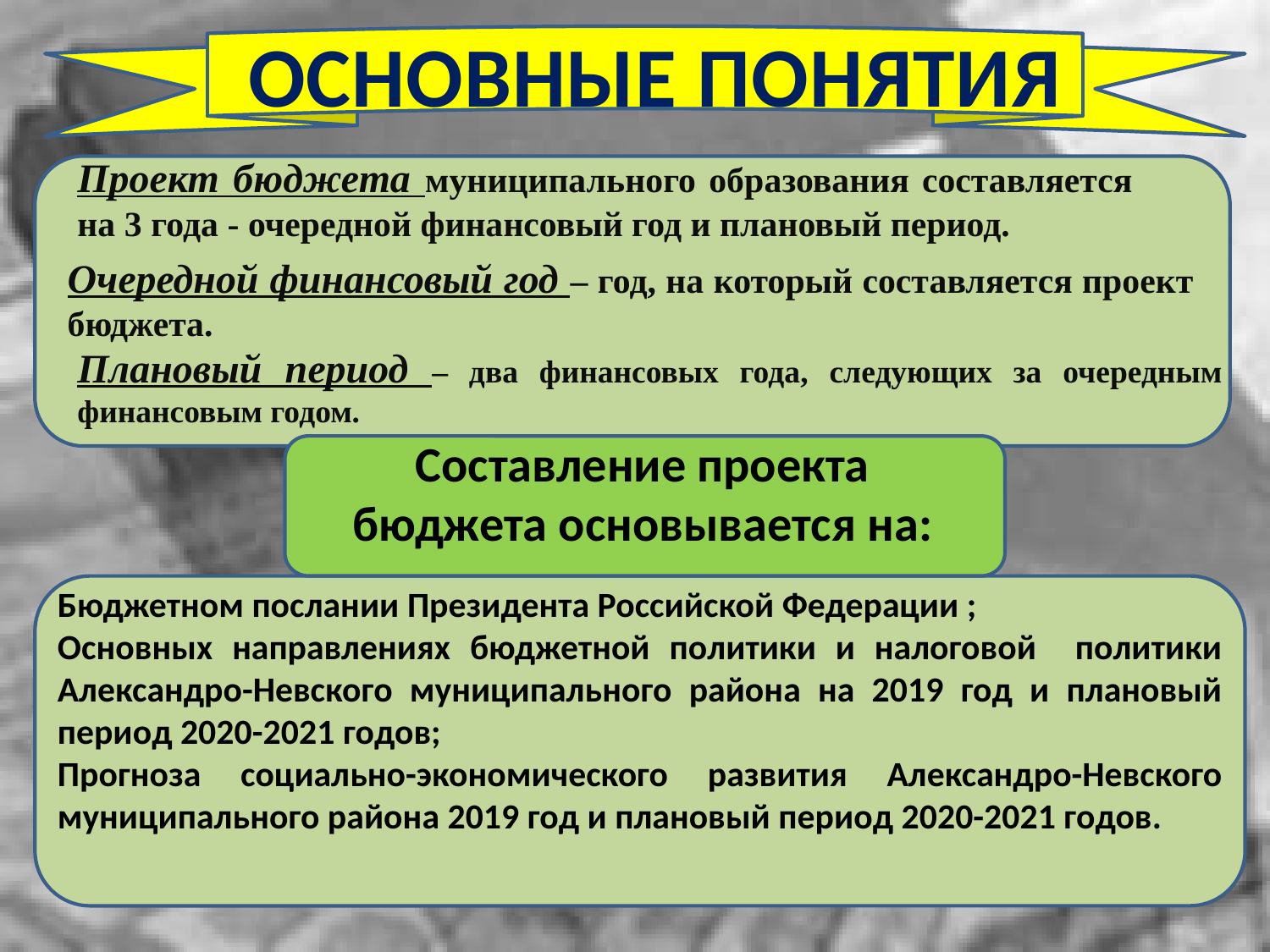

ОСНОВНЫЕ ПОНЯТИЯ

Проект бюджета муниципального образования составляется на 3 года - очередной финансовый год и плановый период.

Очередной финансовый год – год, на который составляется проект бюджета.
Плановый период – два финансовых года, следующих за очередным финансовым годом.
Составление проекта бюджета основывается на:

Бюджетном послании Президента Российской Федерации ;
Основных направлениях бюджетной политики и налоговой  политики Александро-Невского муниципального района на 2019 год и плановый период 2020-2021 годов;
Прогноза социально-экономического развития Александро-Невского муниципального района 2019 год и плановый период 2020-2021 годов.